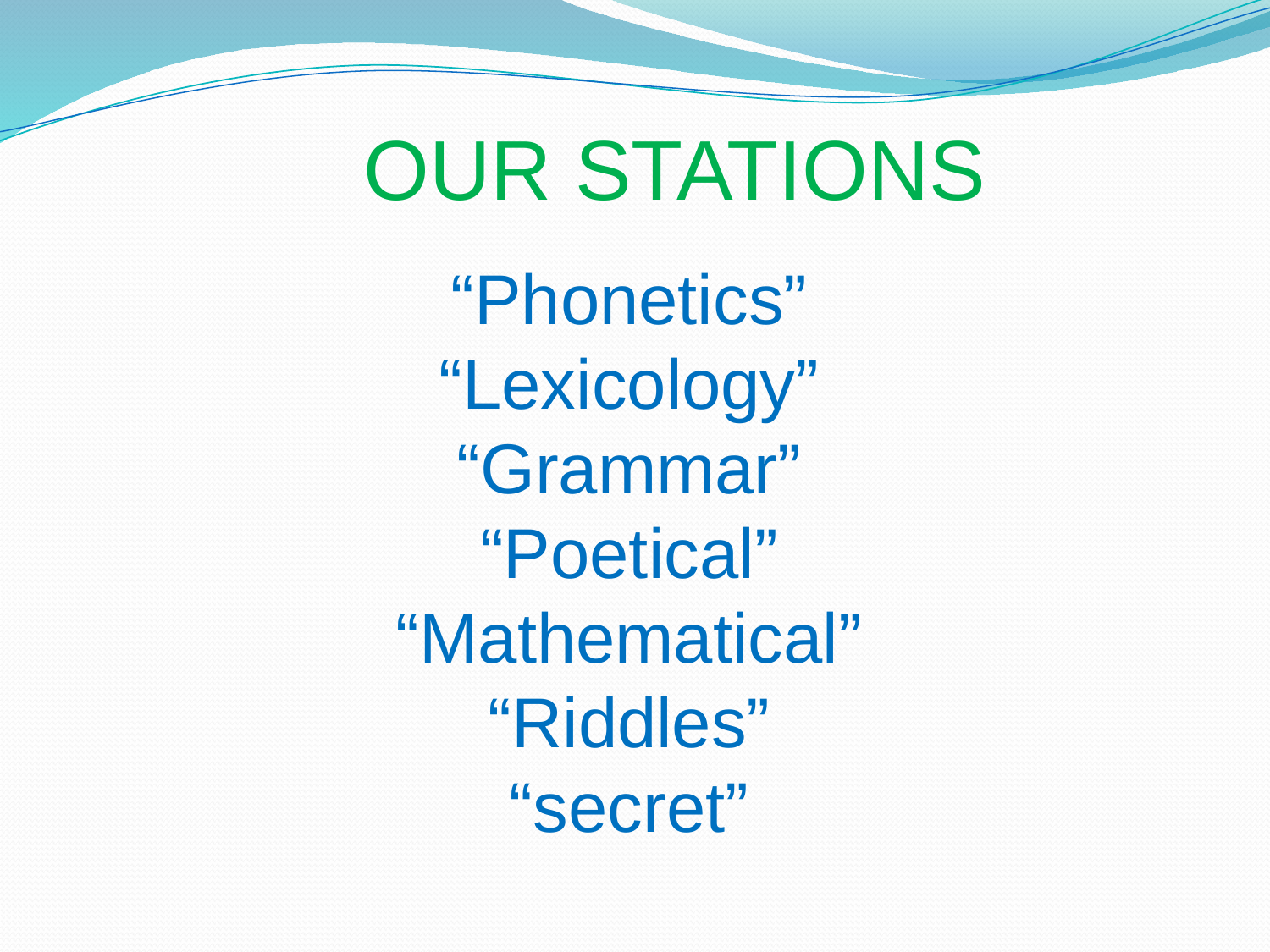

OUR STATIONS
“Phonetics”
“Lexicology”
“Grammar”
“Poetical”
“Mathematical”
“Riddles”
“secret”